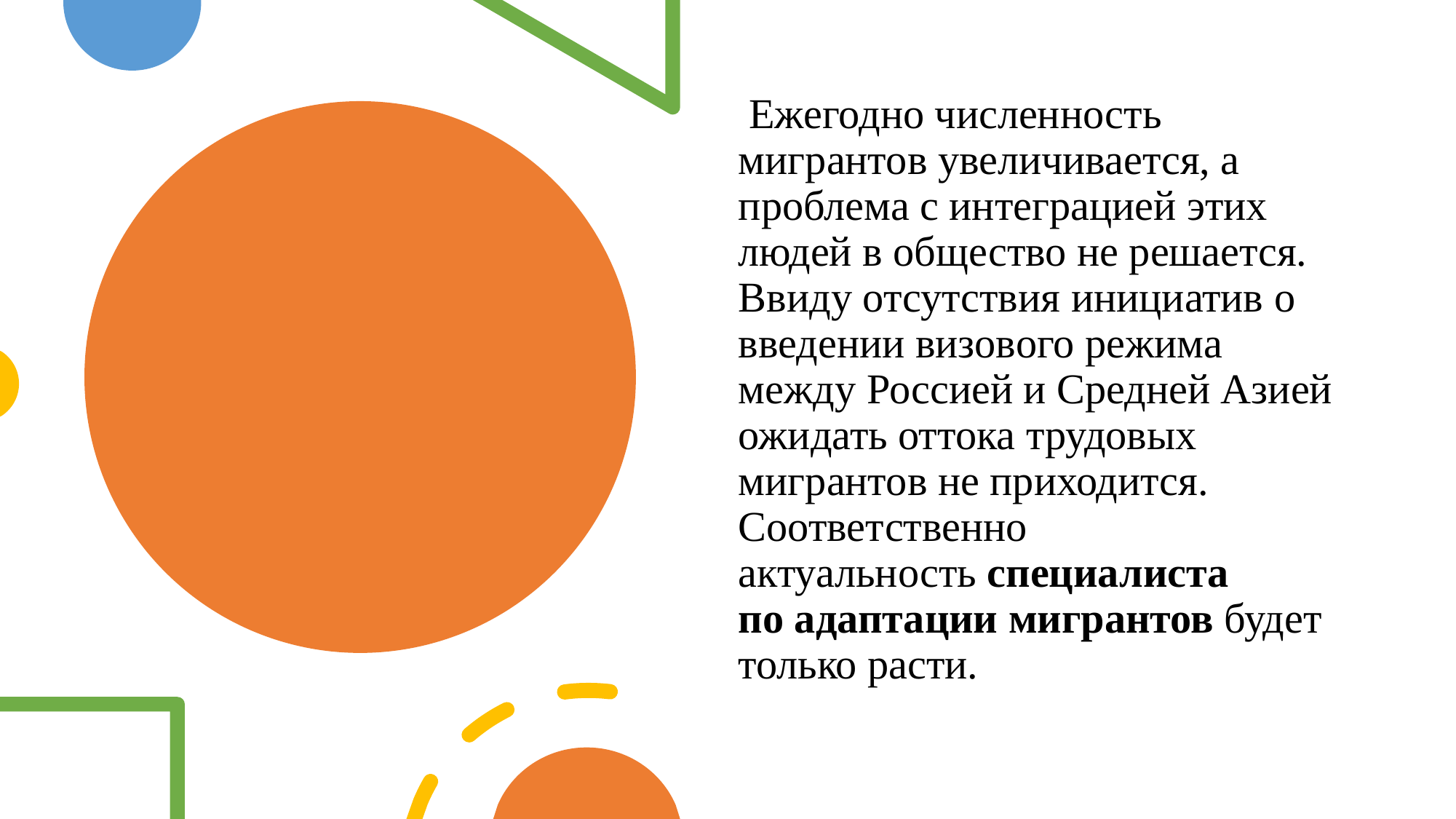

Ежегодно численность мигрантов увеличивается, а проблема с интеграцией этих людей в общество не решается. Ввиду отсутствия инициатив о введении визового режима между Россией и Средней Азией ожидать оттока трудовых мигрантов не приходится. Соответственно актуальность специалиста по адаптации мигрантов будет только расти.